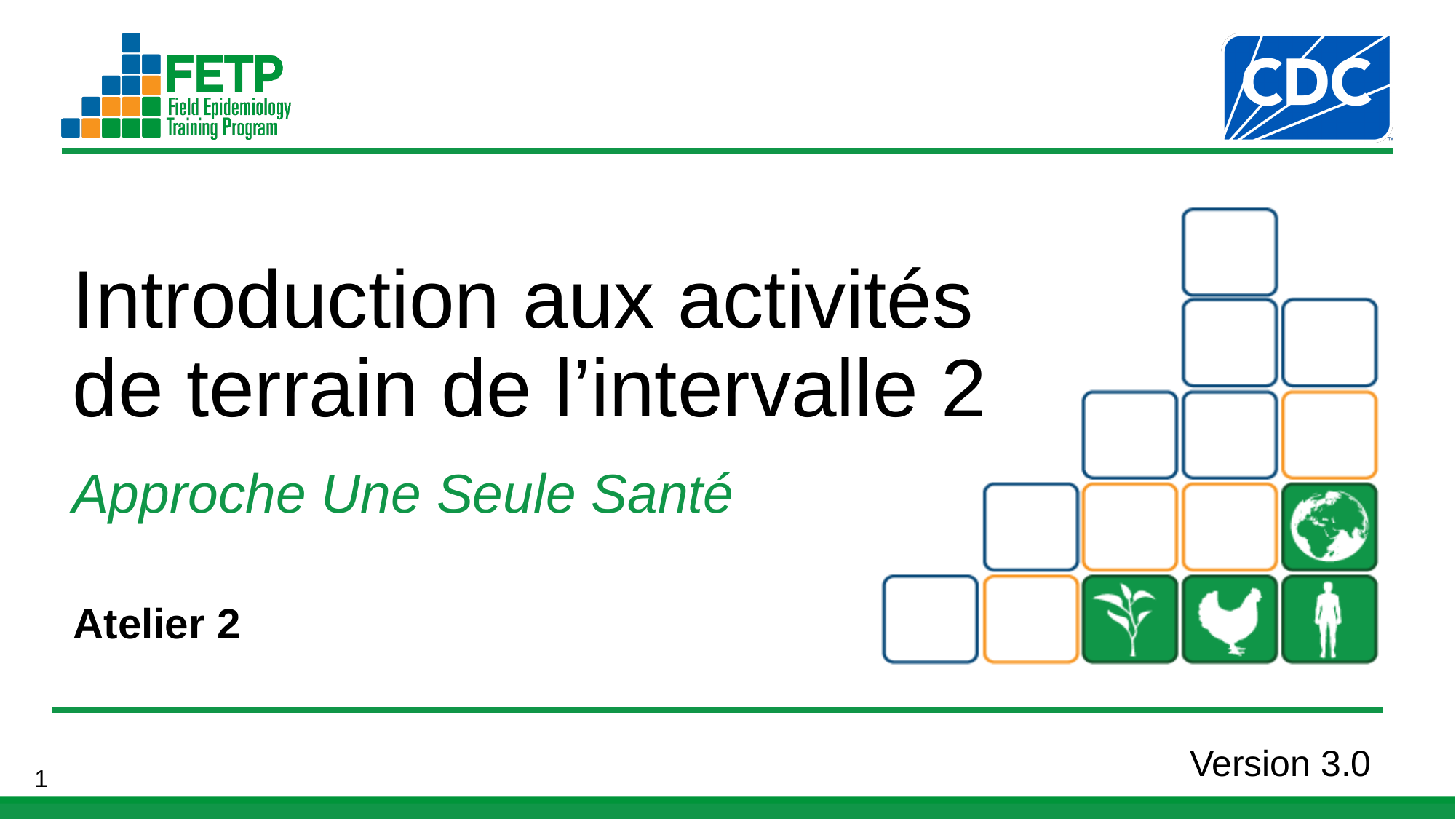

Introduction aux activités de terrain de l’intervalle 2
Atelier 2